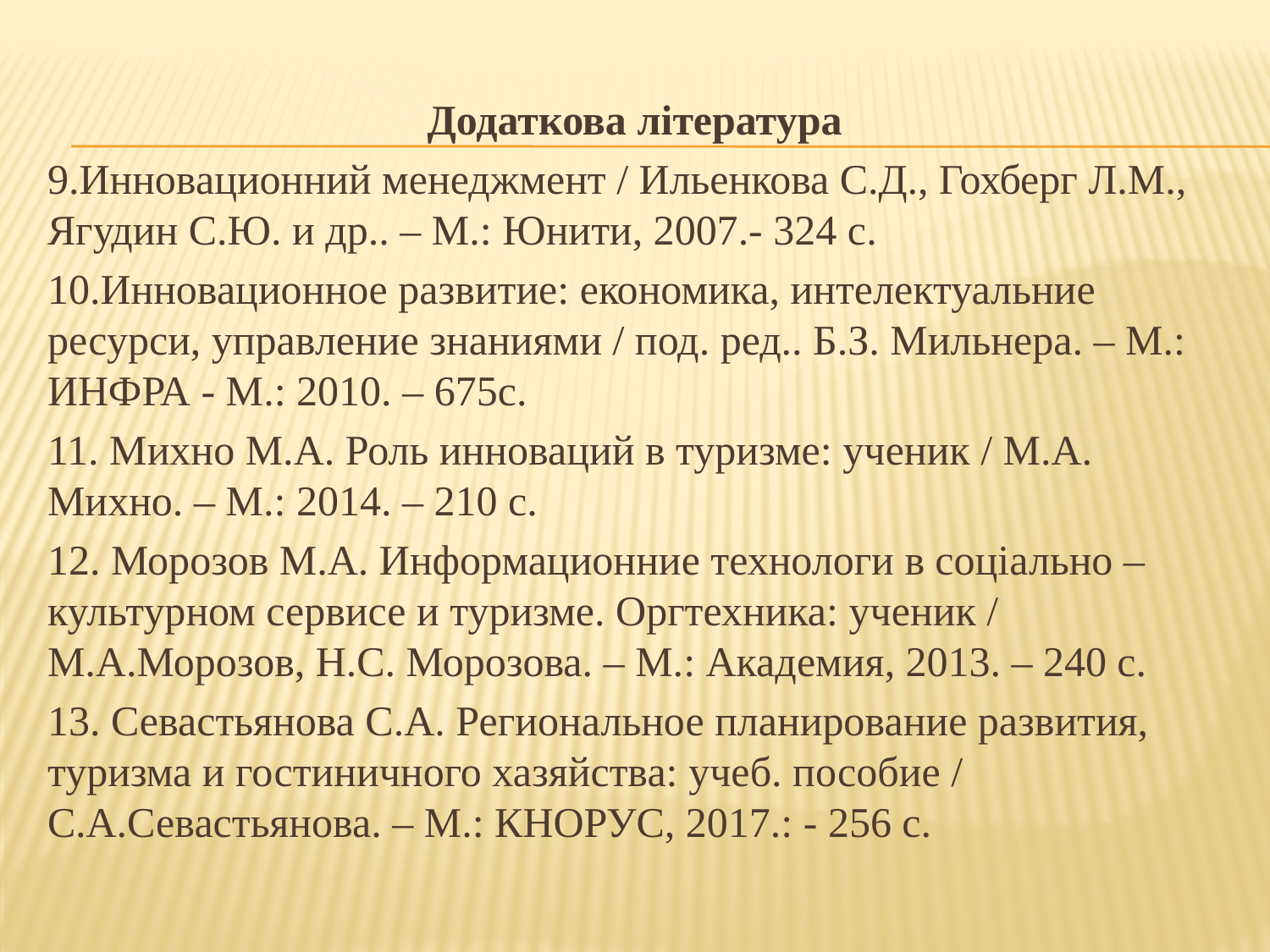

Додаткова література
9.Инновационний менеджмент / Ильенкова С.Д., Гохберг Л.М., Ягудин С.Ю. и др.. – М.: Юнити, 2007.- 324 с.
10.Инновационное развитие: економика, интелектуальние ресурси, управление знаниями / под. ред.. Б.З. Мильнера. – М.: ИНФРА - М.: 2010. – 675с.
11. Михно М.А. Роль инноваций в туризме: ученик / М.А. Михно. – М.: 2014. – 210 с.
12. Морозов М.А. Информационние технологи в соціально – культурном сервисе и туризме. Оргтехника: ученик / М.А.Морозов, Н.С. Морозова. – М.: Академия, 2013. – 240 с.
13. Севастьянова С.А. Региональное планирование развития, туризма и гостиничного хазяйства: учеб. пособие / С.А.Севастьянова. – М.: КНОРУС, 2017.: - 256 с.